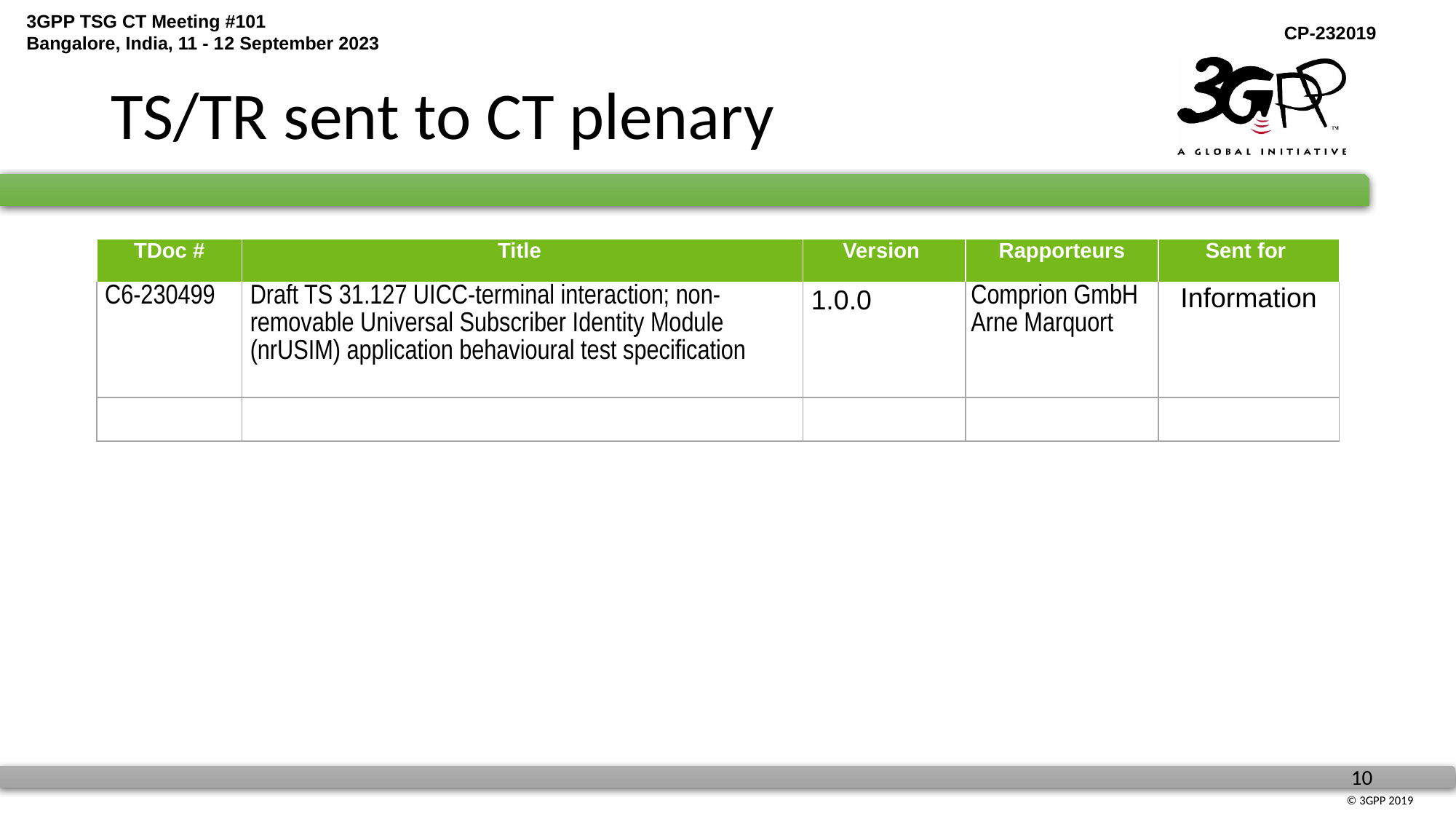

# TS/TR sent to CT plenary
| TDoc # | Title | Version | Rapporteurs | Sent for |
| --- | --- | --- | --- | --- |
| C6-230499 | Draft TS 31.127 UICC-terminal interaction; non-removable Universal Subscriber Identity Module (nrUSIM) application behavioural test specification | 1.0.0 | Comprion GmbH Arne Marquort | Information |
|  |  |  |  |  |